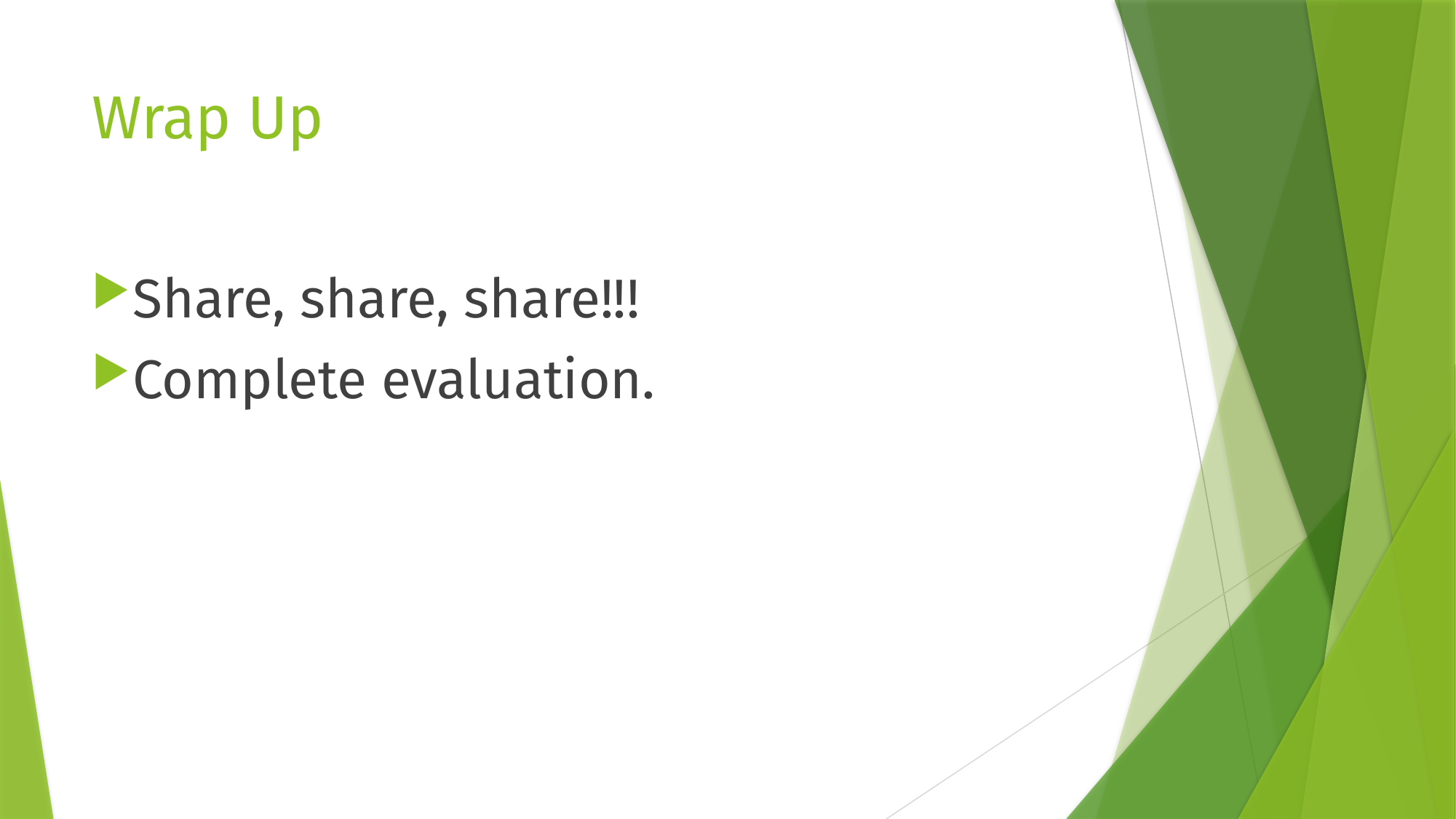

# Wrap Up
Share, share, share!!!
Complete evaluation.